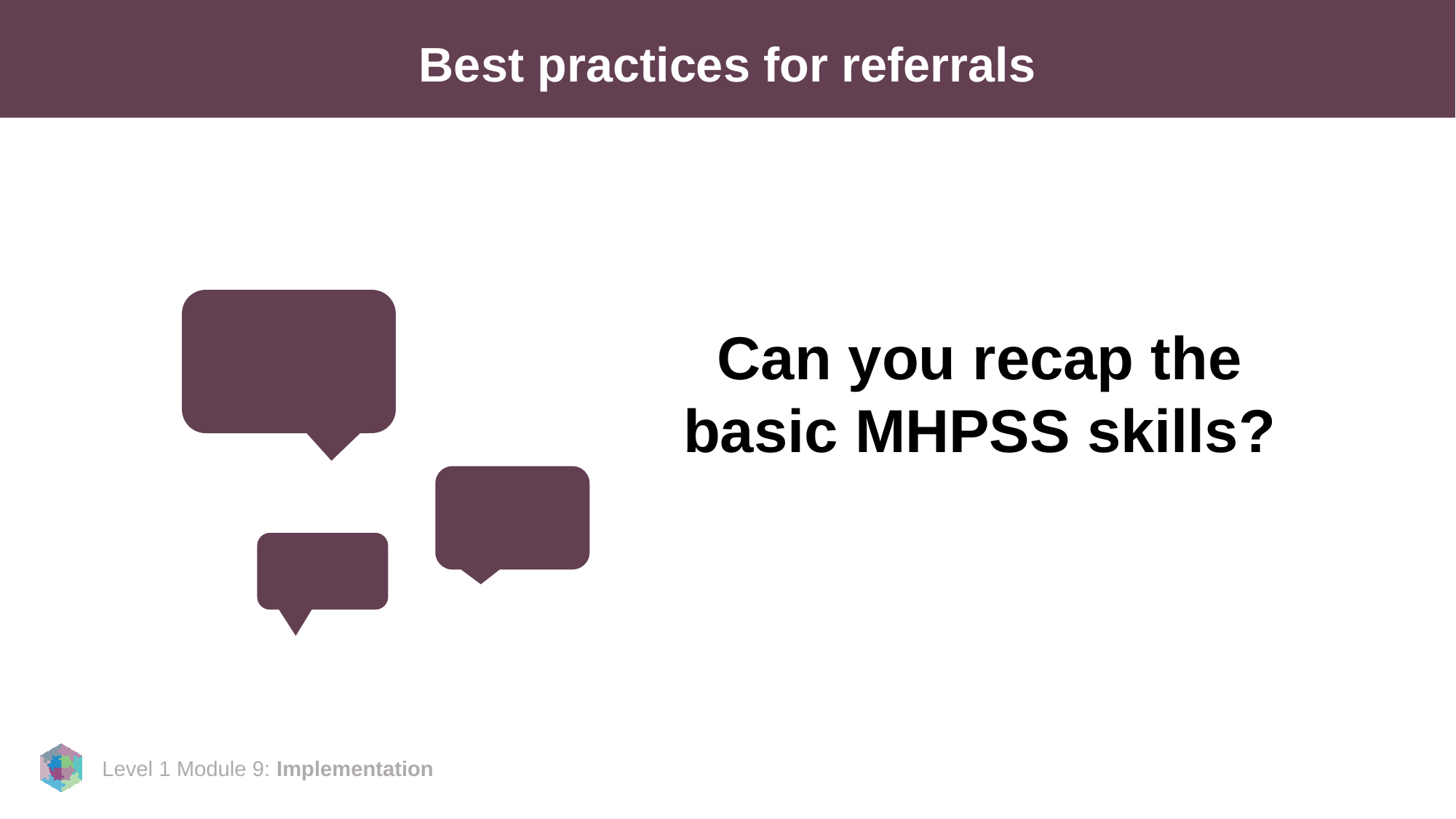

# Best practices for referrals

Can you recap the basic MHPSS skills?